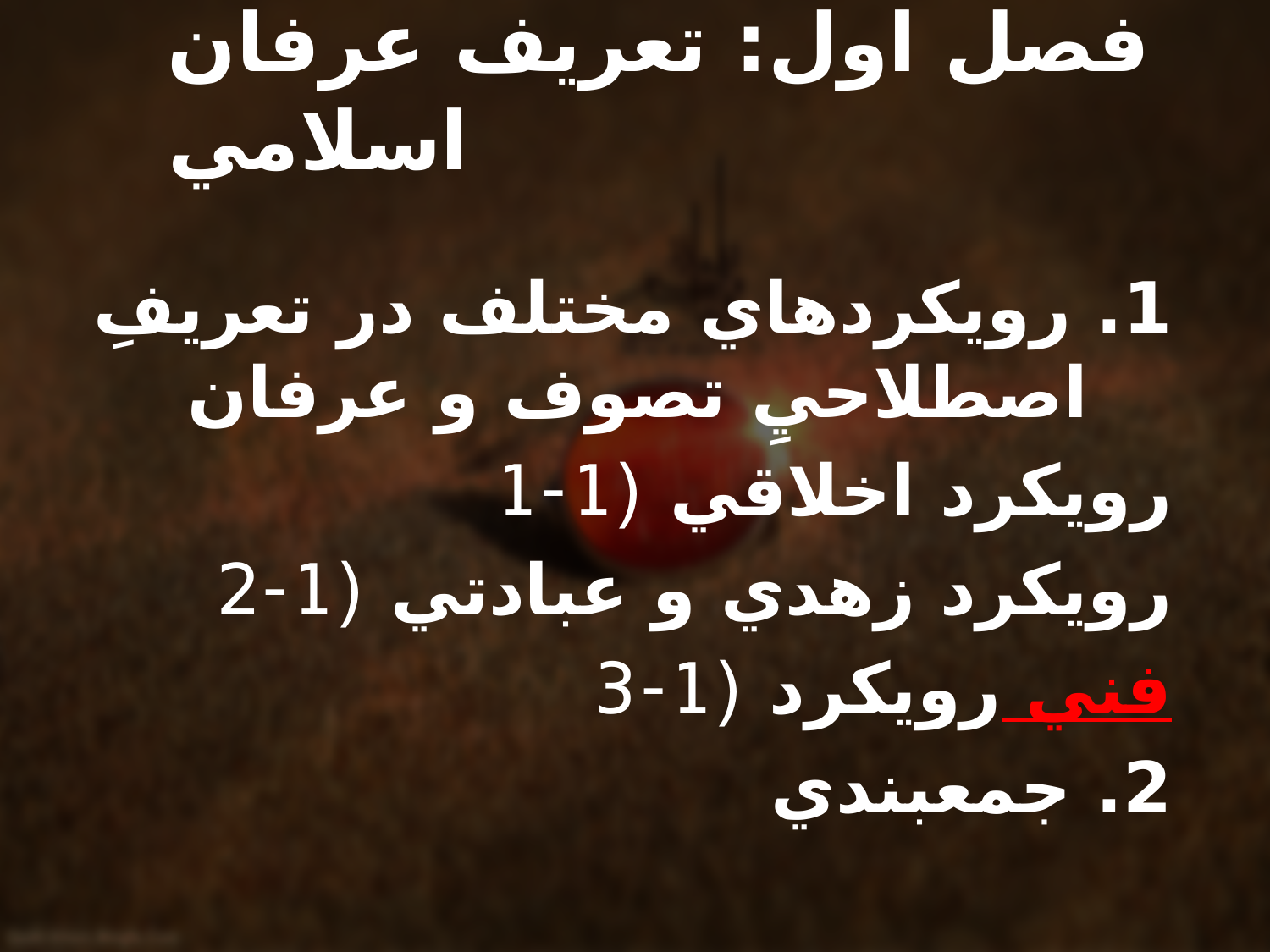

# فصل اول: تعريف عرفان اسلامي
1. رويکردهاي مختلف در تعريفِ اصطلاحيِ تصوف و عرفان
1-1) رويکرد اخلاقي
2-1) رويکرد زهدي و عبادتي
3-1) رويکرد فني
2. جمعبندي